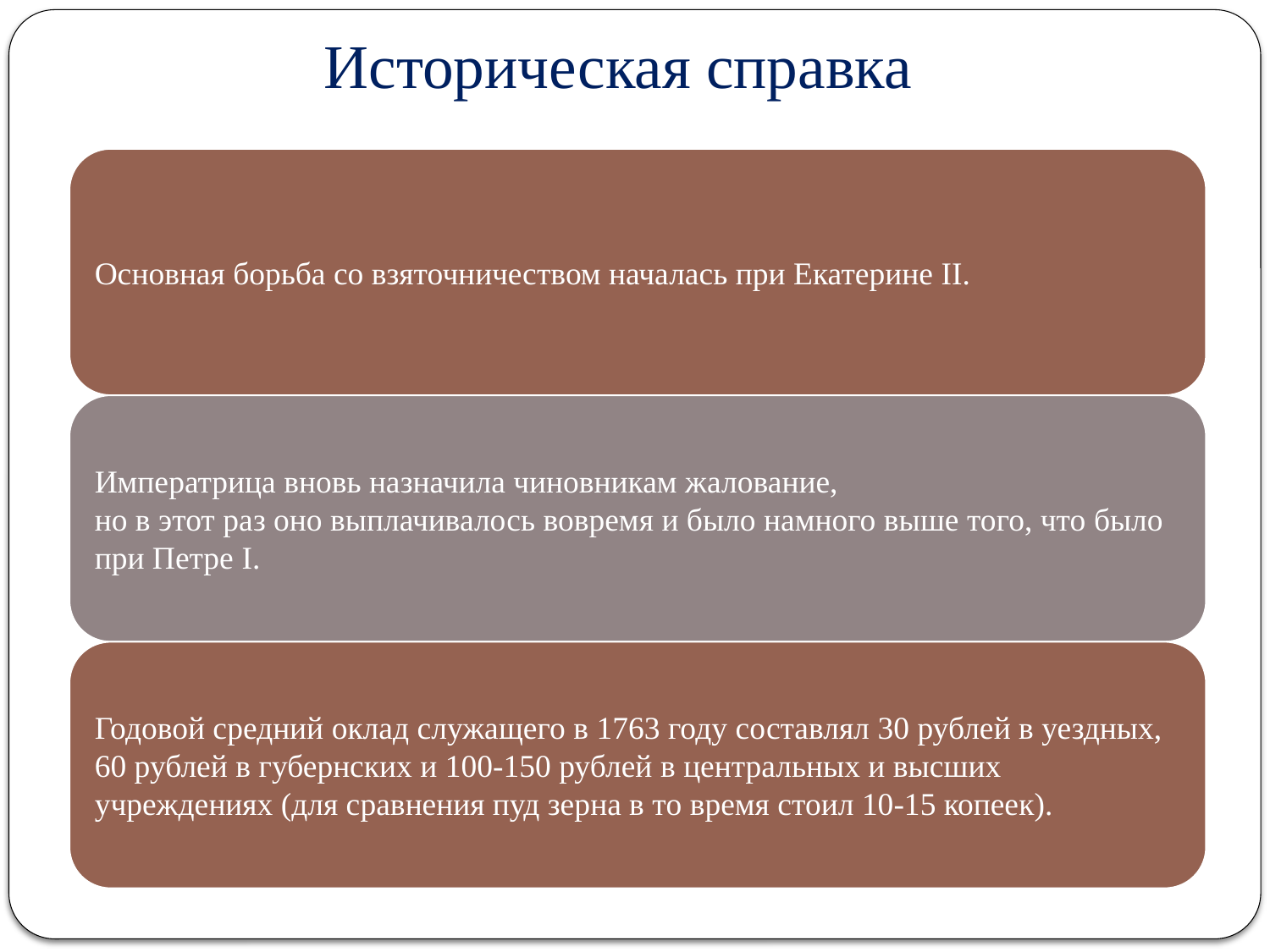

Историческая справка
Основная борьба со взяточничеством началась при Екатерине II.
Императрица вновь назначила чиновникам жалование,
но в этот раз оно выплачивалось вовремя и было намного выше того, что было при Петре I.
Годовой средний оклад служащего в 1763 году составлял 30 рублей в уездных,
60 рублей в губернских и 100-150 рублей в центральных и высших учреждениях (для сравнения пуд зерна в то время стоил 10-15 копеек).